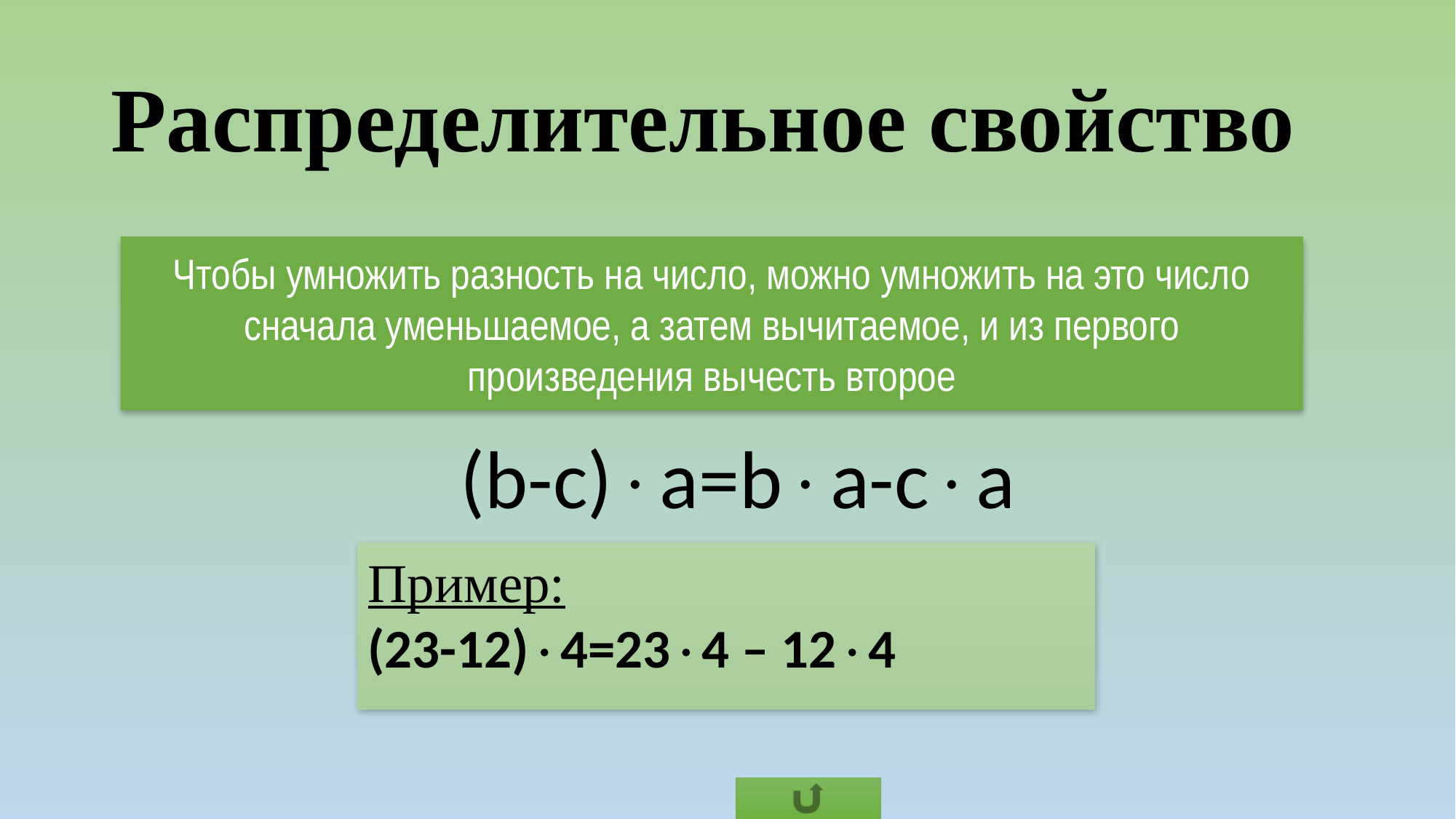

# Распределительное свойство
Чтобы умножить разность на число, можно умножить на это число сначала уменьшаемое, а затем вычитаемое, и из первого произведения вычесть второе
(b-c)⋅a=b⋅a-c⋅a
Пример:
(23-12)⋅4=23⋅4 – 12⋅4